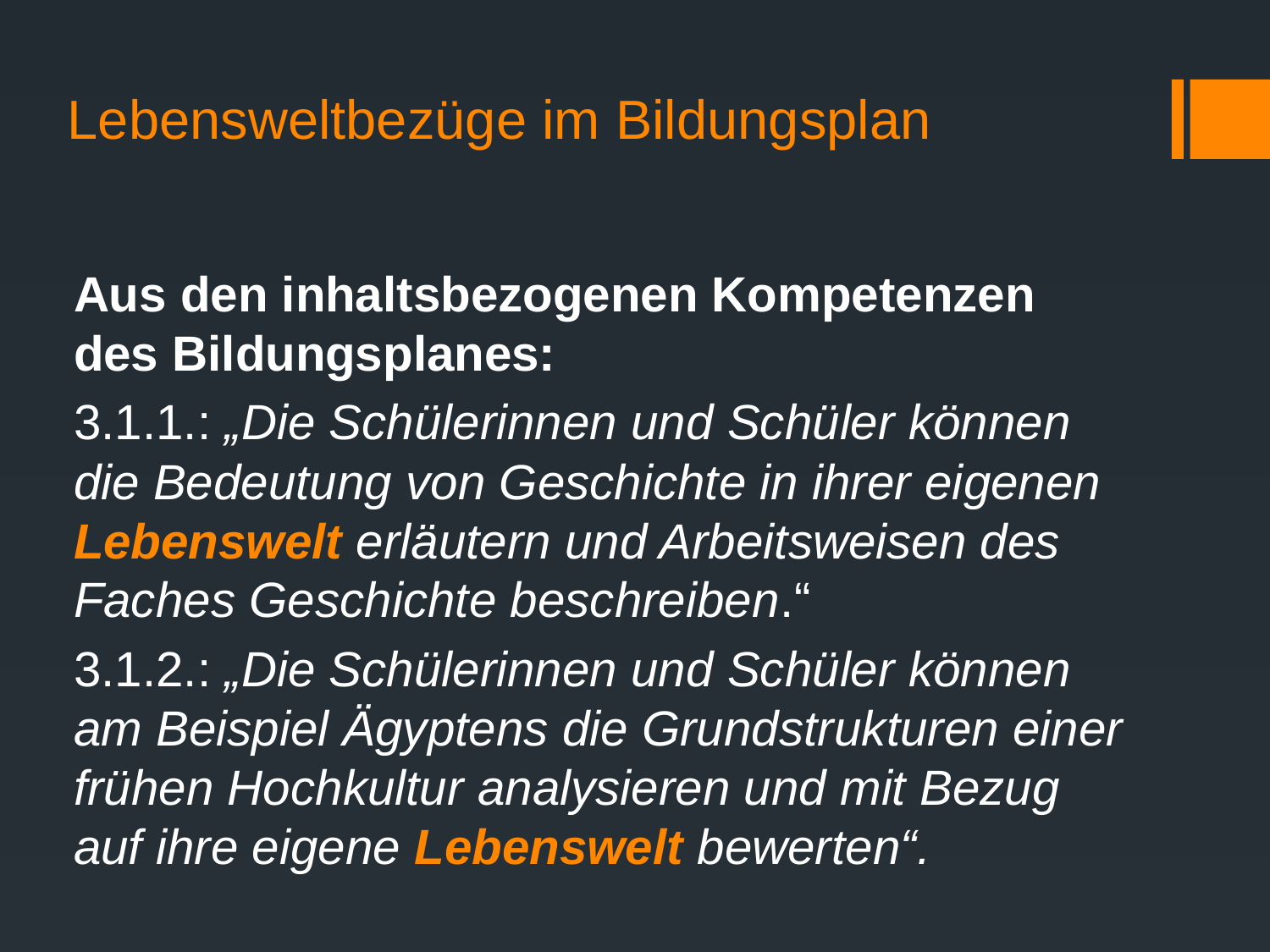

Lebensweltbezüge im Bildungsplan
Aus den inhaltsbezogenen Kompetenzen des Bildungsplanes:
3.1.1.: „Die Schülerinnen und Schüler können die Bedeutung von Geschichte in ihrer eigenen Lebenswelt erläutern und Arbeitsweisen des Faches Geschichte beschreiben.“
3.1.2.: „Die Schülerinnen und Schüler können am Beispiel Ägyptens die Grundstrukturen einer frühen Hochkultur analysieren und mit Bezug auf ihre eigene Lebenswelt bewerten“.